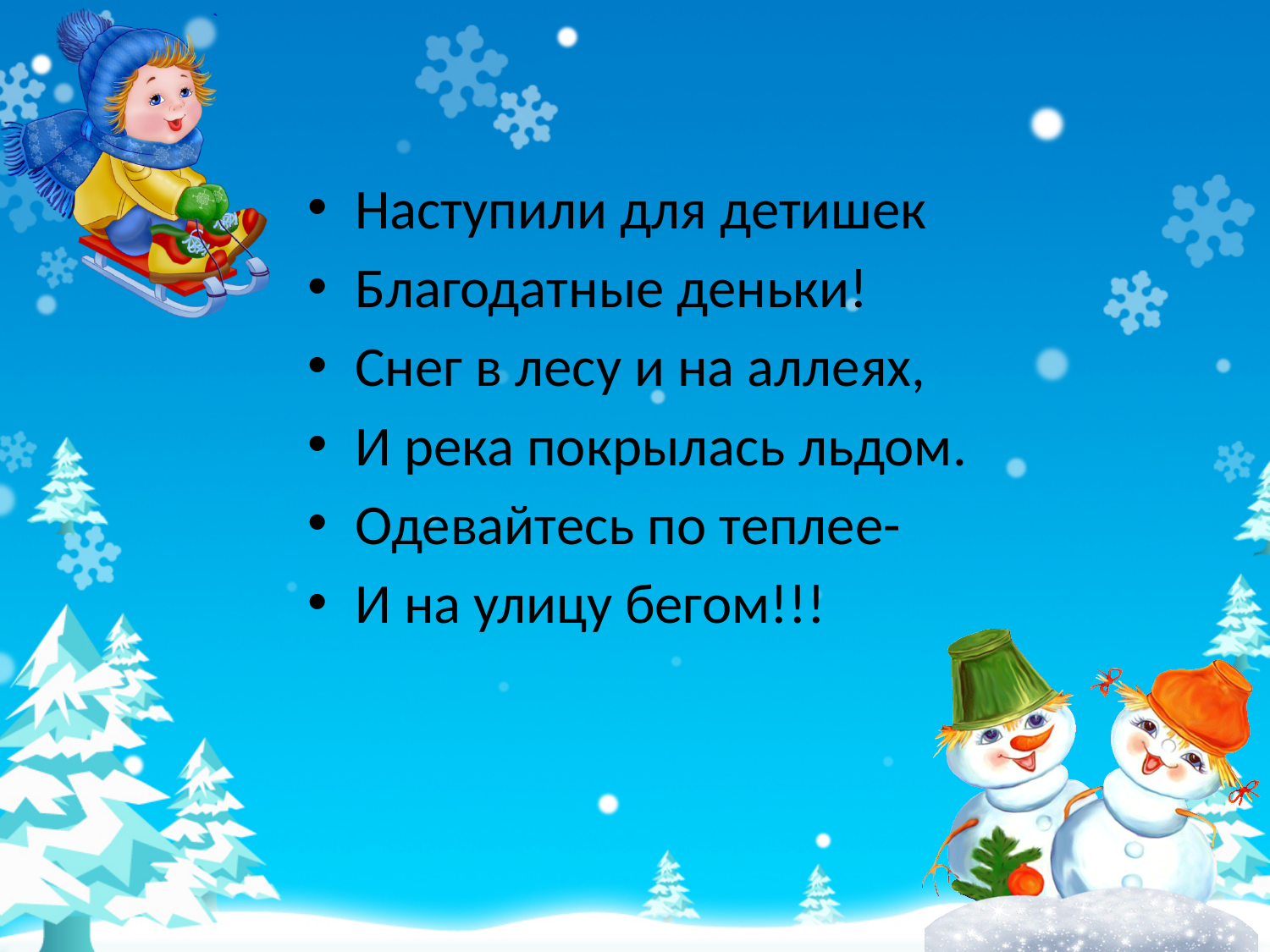

Наступили для детишек
Благодатные деньки!
Снег в лесу и на аллеях,
И река покрылась льдом.
Одевайтесь по теплее-
И на улицу бегом!!!